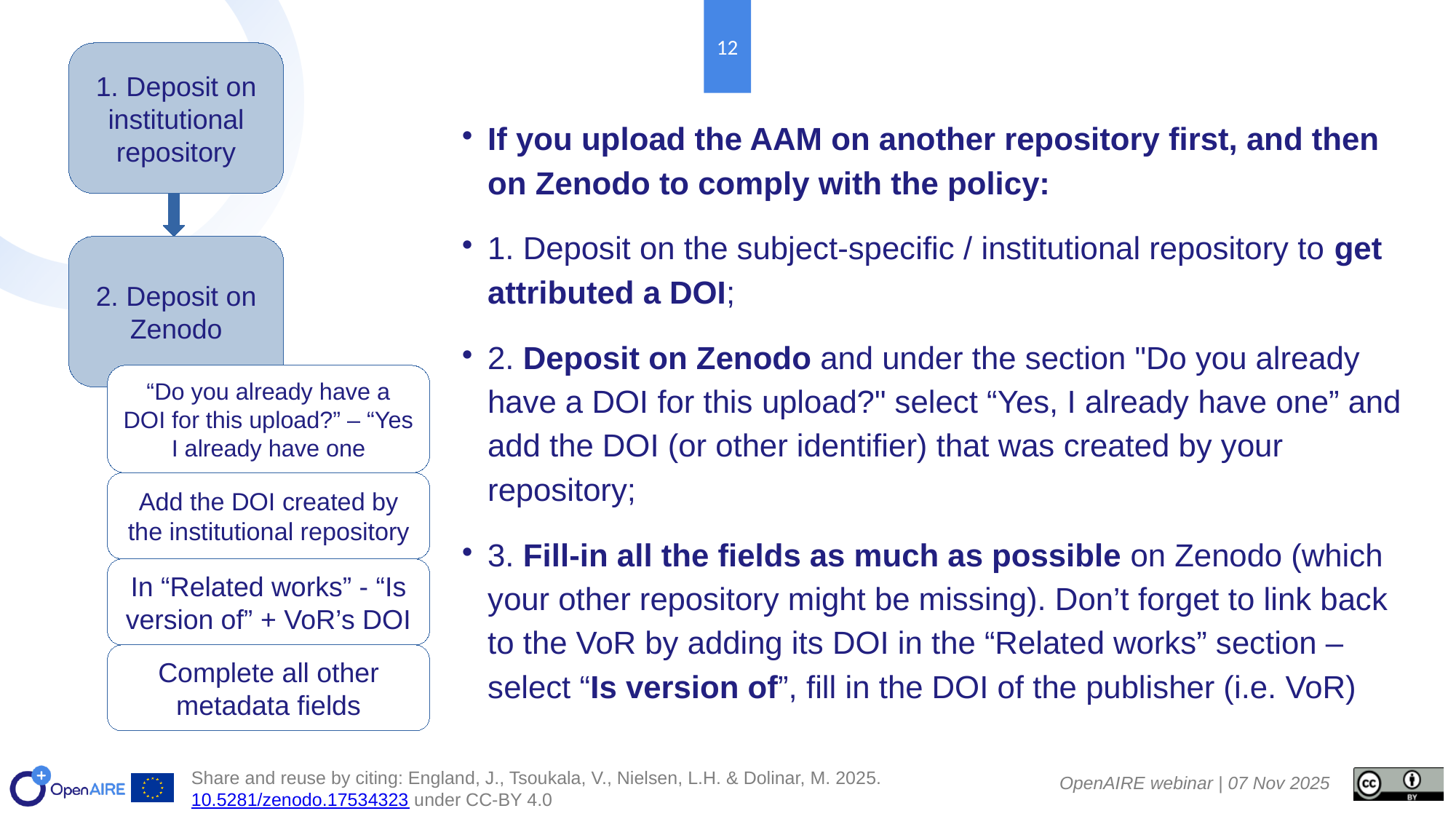

12
1. Deposit on institutional repository
If you upload the AAM on another repository first, and then on Zenodo to comply with the policy:
1. Deposit on the subject-specific / institutional repository to get attributed a DOI;
2. Deposit on Zenodo and under the section "Do you already have a DOI for this upload?" select “Yes, I already have one” and add the DOI (or other identifier) that was created by your repository;
3. Fill-in all the fields as much as possible on Zenodo (which your other repository might be missing). Don’t forget to link back to the VoR by adding its DOI in the “Related works” section – select “Is version of”, fill in the DOI of the publisher (i.e. VoR)

2. Deposit on Zenodo
“Do you already have a DOI for this upload?” – “Yes I already have one
Add the DOI created by the institutional repository
In “Related works” - “Is version of” + VoR’s DOI
Complete all other metadata fields